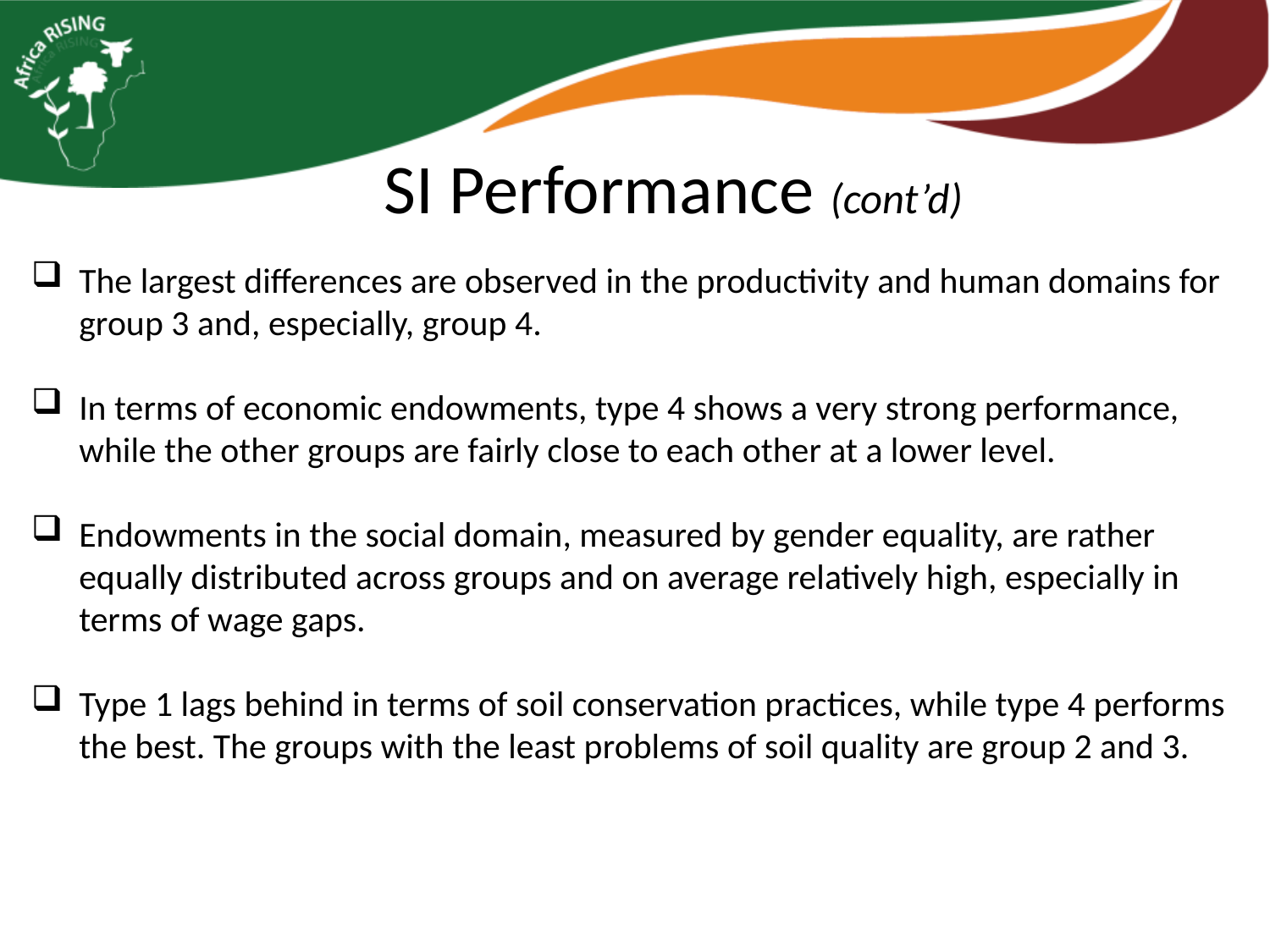

# SI Performance (cont’d)
The largest differences are observed in the productivity and human domains for group 3 and, especially, group 4.

In terms of economic endowments, type 4 shows a very strong performance, while the other groups are fairly close to each other at a lower level.

Endowments in the social domain, measured by gender equality, are rather equally distributed across groups and on average relatively high, especially in terms of wage gaps.

Type 1 lags behind in terms of soil conservation practices, while type 4 performs the best. The groups with the least problems of soil quality are group 2 and 3.